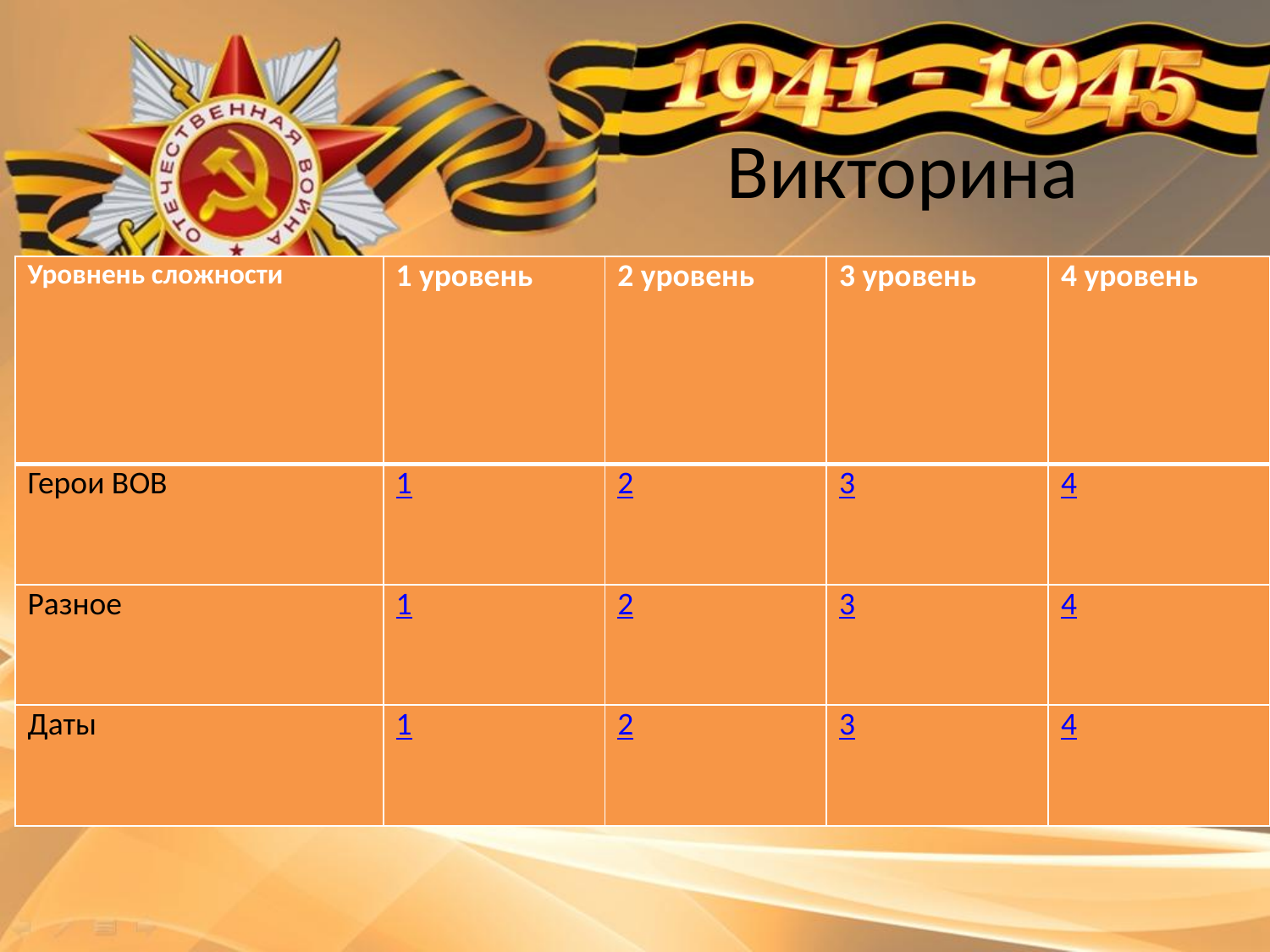

# Викторина
| Уровнень сложности | 1 уровень | 2 уровень | 3 уровень | 4 уровень |
| --- | --- | --- | --- | --- |
| Герои ВОВ | 1 | 2 | 3 | 4 |
| Разное | 1 | 2 | 3 | 4 |
| Даты | 1 | 2 | 3 | 4 |